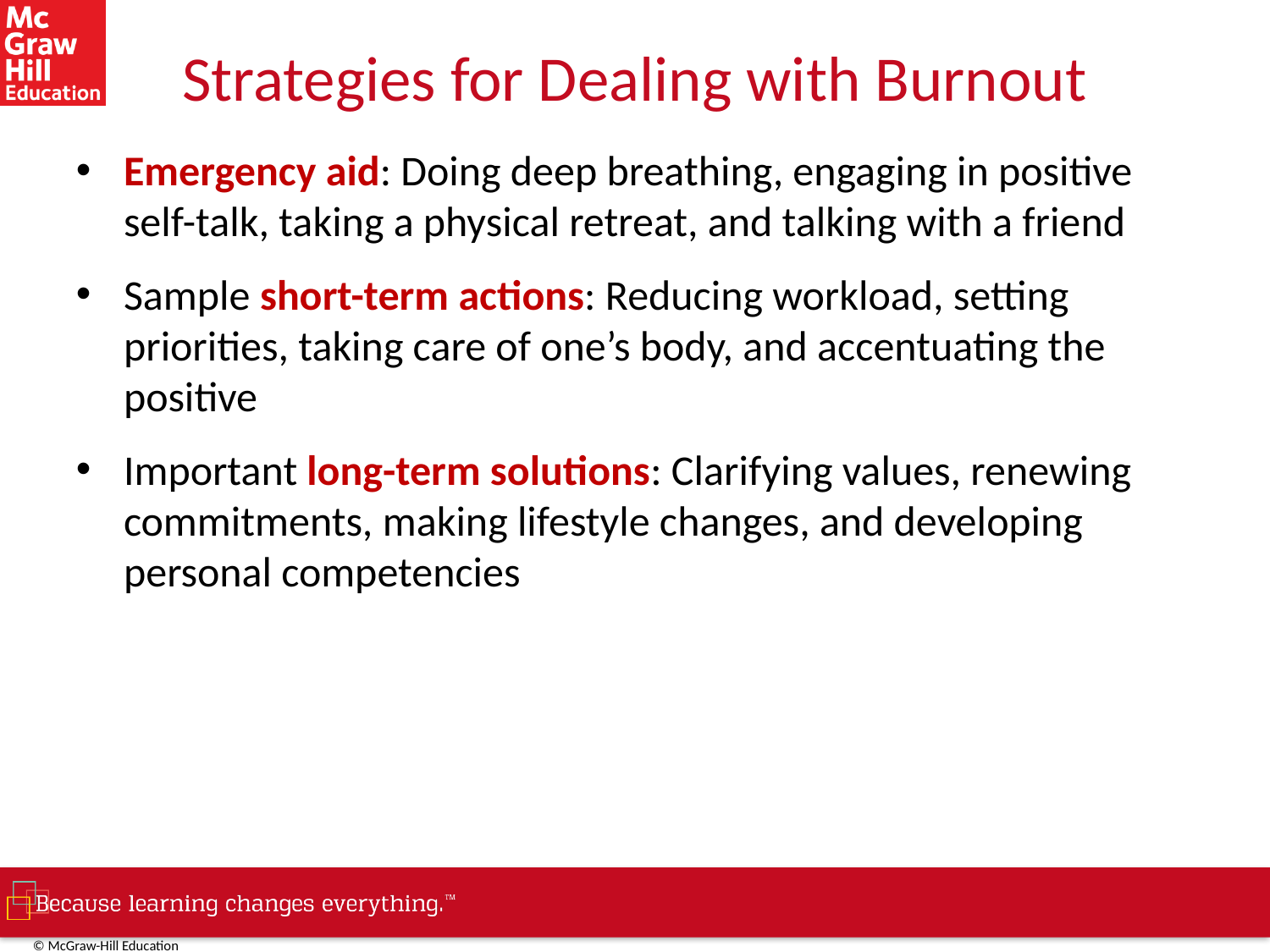

# Strategies for Dealing with Burnout
Emergency aid: Doing deep breathing, engaging in positive self-talk, taking a physical retreat, and talking with a friend
Sample short-term actions: Reducing workload, setting priorities, taking care of one’s body, and accentuating the positive
Important long-term solutions: Clarifying values, renewing commitments, making lifestyle changes, and developing personal competencies